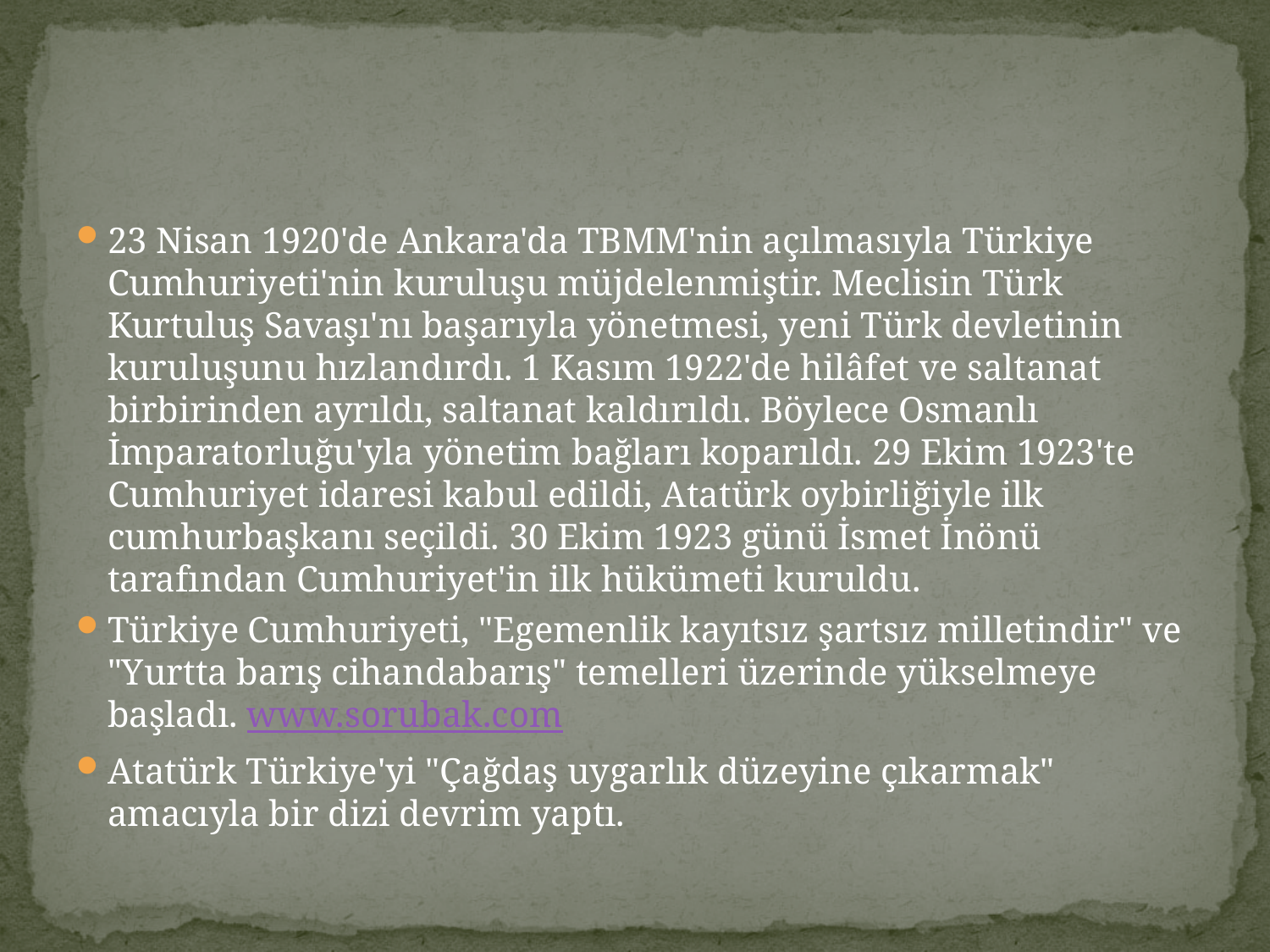

#
23 Nisan 1920'de Ankara'da TBMM'nin açılmasıyla Türkiye Cumhuriyeti'nin kuruluşu müjdelenmiştir. Meclisin Türk Kurtuluş Savaşı'nı başarıyla yönetmesi, yeni Türk devletinin kuruluşunu hızlandırdı. 1 Kasım 1922'de hilâfet ve saltanat birbirinden ayrıldı, saltanat kaldırıldı. Böylece Osmanlı İmparatorluğu'yla yönetim bağları koparıldı. 29 Ekim 1923'te Cumhuriyet idaresi kabul edildi, Atatürk oybirliğiyle ilk cumhurbaşkanı seçildi. 30 Ekim 1923 günü İsmet İnönü tarafından Cumhuriyet'in ilk hükümeti kuruldu.
Türkiye Cumhuriyeti, "Egemenlik kayıtsız şartsız milletindir" ve "Yurtta barış cihandabarış" temelleri üzerinde yükselmeye başladı. www.sorubak.com
Atatürk Türkiye'yi "Çağdaş uygarlık düzeyine çıkarmak" amacıyla bir dizi devrim yaptı.